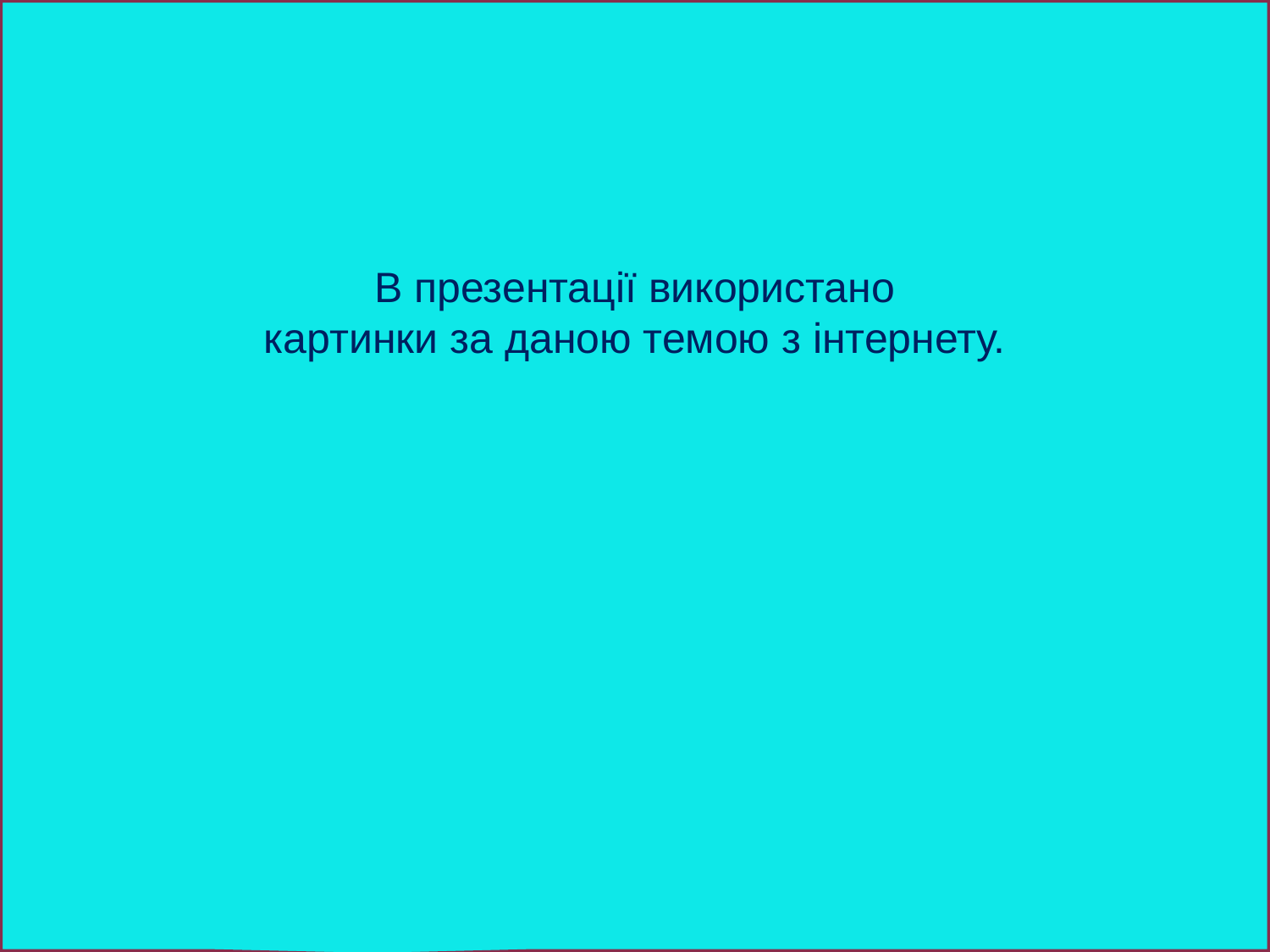

В презентації використано
картинки за даною темою з інтернету.